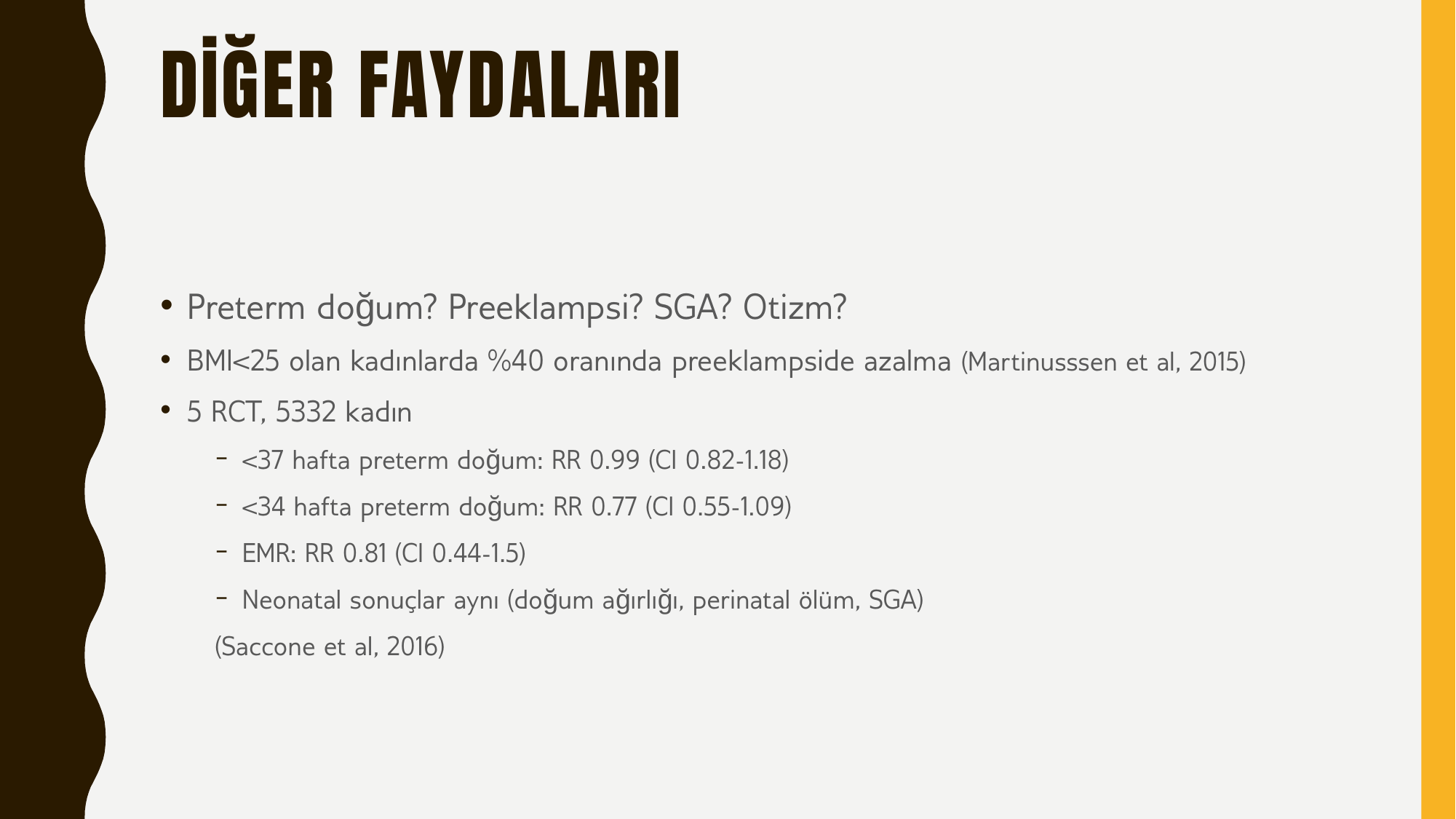

# Diğer faydaları
Preterm doğum? Preeklampsi? SGA? Otizm?
BMI<25 olan kadınlarda %40 oranında preeklampside azalma (Martinusssen et al, 2015)
5 RCT, 5332 kadın
<37 hafta preterm doğum: RR 0.99 (CI 0.82-1.18)
<34 hafta preterm doğum: RR 0.77 (CI 0.55-1.09)
EMR: RR 0.81 (CI 0.44-1.5)
Neonatal sonuçlar aynı (doğum ağırlığı, perinatal ölüm, SGA)
(Saccone et al, 2016)